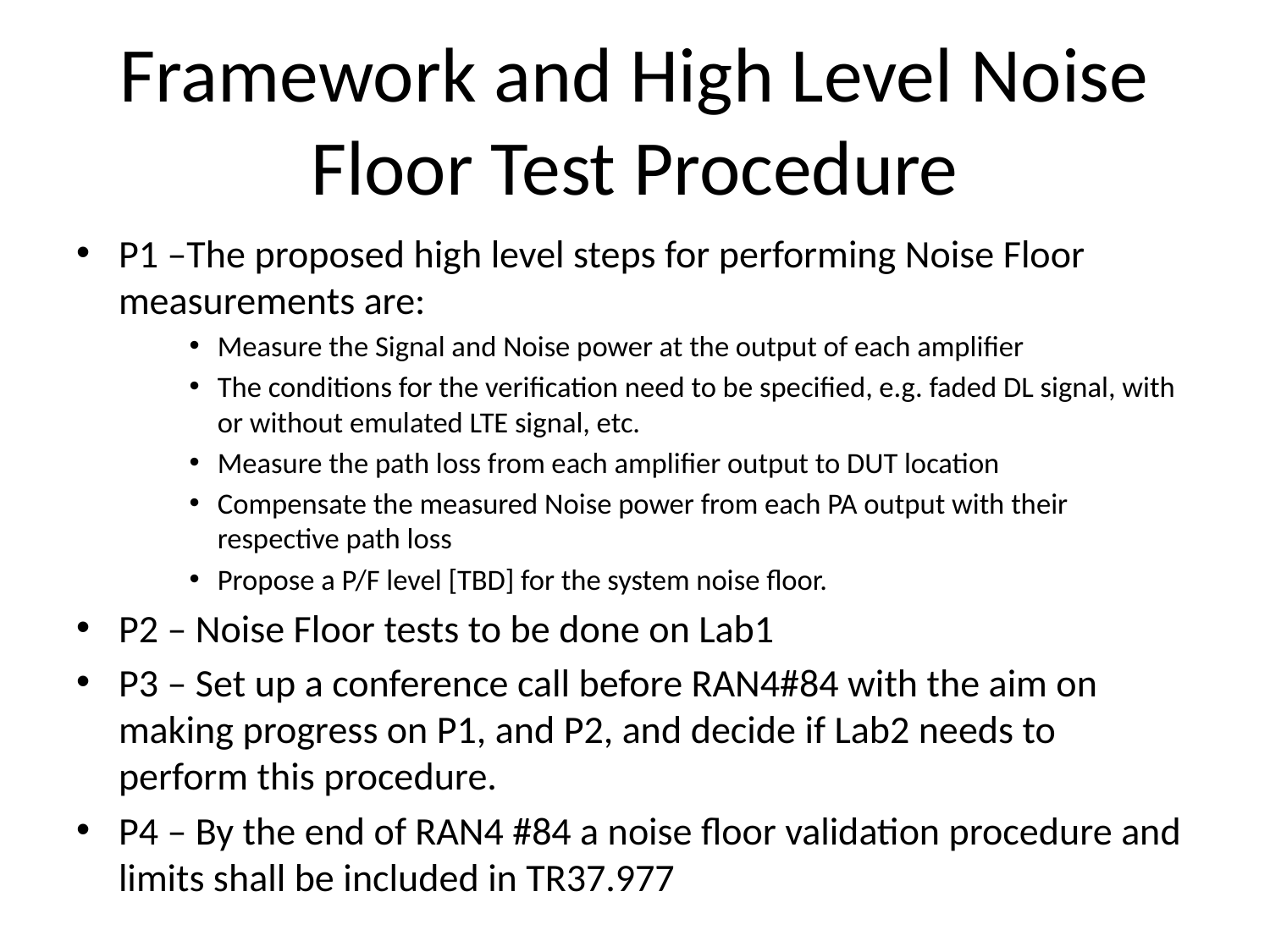

# Framework and High Level Noise Floor Test Procedure
P1 –The proposed high level steps for performing Noise Floor measurements are:
Measure the Signal and Noise power at the output of each amplifier
The conditions for the verification need to be specified, e.g. faded DL signal, with or without emulated LTE signal, etc.
Measure the path loss from each amplifier output to DUT location
Compensate the measured Noise power from each PA output with their respective path loss
Propose a P/F level [TBD] for the system noise floor.
P2 – Noise Floor tests to be done on Lab1
P3 – Set up a conference call before RAN4#84 with the aim on making progress on P1, and P2, and decide if Lab2 needs to perform this procedure.
P4 – By the end of RAN4 #84 a noise floor validation procedure and limits shall be included in TR37.977